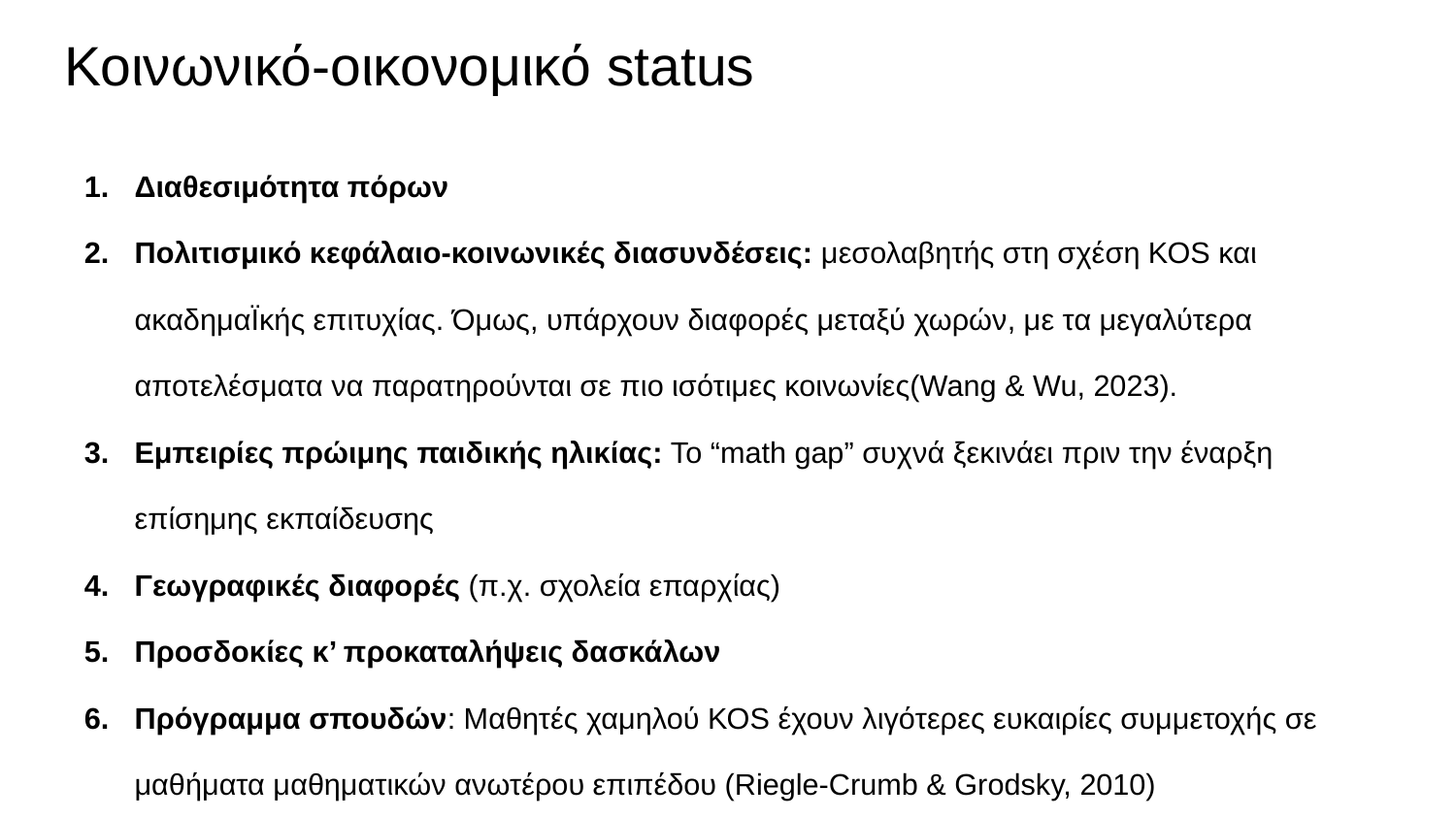

# Κοινωνικό-οικονομικό status

Διαθεσιμότητα πόρων
Πολιτισμικό κεφάλαιο-κοινωνικές διασυνδέσεις: μεσολαβητής στη σχέση ΚΟS και ακαδημαΪκής επιτυχίας. Όμως, υπάρχουν διαφορές μεταξύ χωρών, με τα μεγαλύτερα αποτελέσματα να παρατηρούνται σε πιο ισότιμες κοινωνίες(Wang & Wu, 2023).
Εμπειρίες πρώιμης παιδικής ηλικίας: Το “math gap” συχνά ξεκινάει πριν την έναρξη επίσημης εκπαίδευσης
Γεωγραφικές διαφορές (π.χ. σχολεία επαρχίας)
Προσδοκίες κ’ προκαταλήψεις δασκάλων
Πρόγραμμα σπουδών: Μαθητές χαμηλού ΚΟS έχουν λιγότερες ευκαιρίες συμμετοχής σε μαθήματα μαθηματικών ανωτέρου επιπέδου (Riegle-Crumb & Grodsky, 2010)